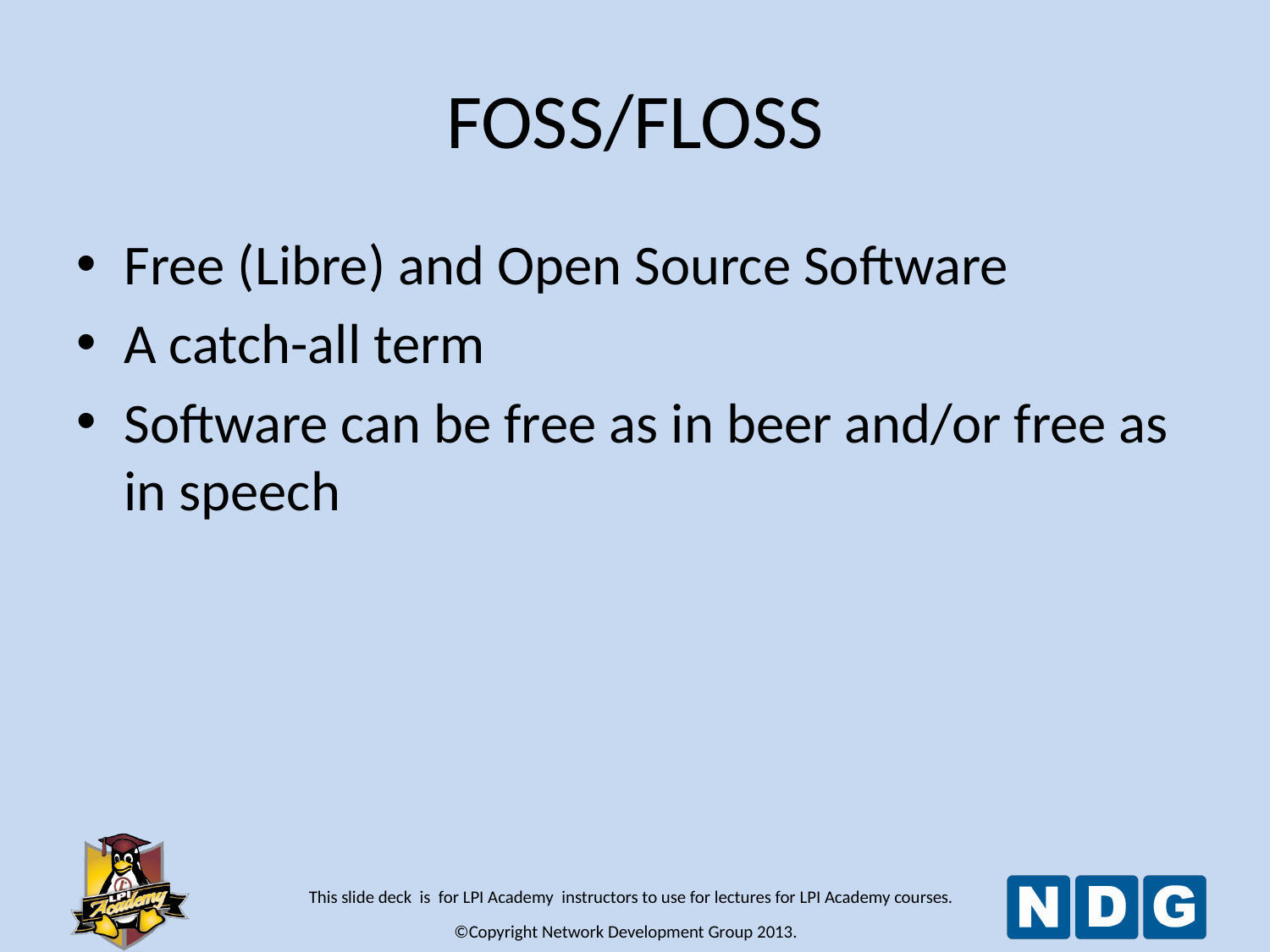

# FOSS/FLOSS
Free (Libre) and Open Source Software
A catch-all term
Software can be free as in beer and/or free as in speech